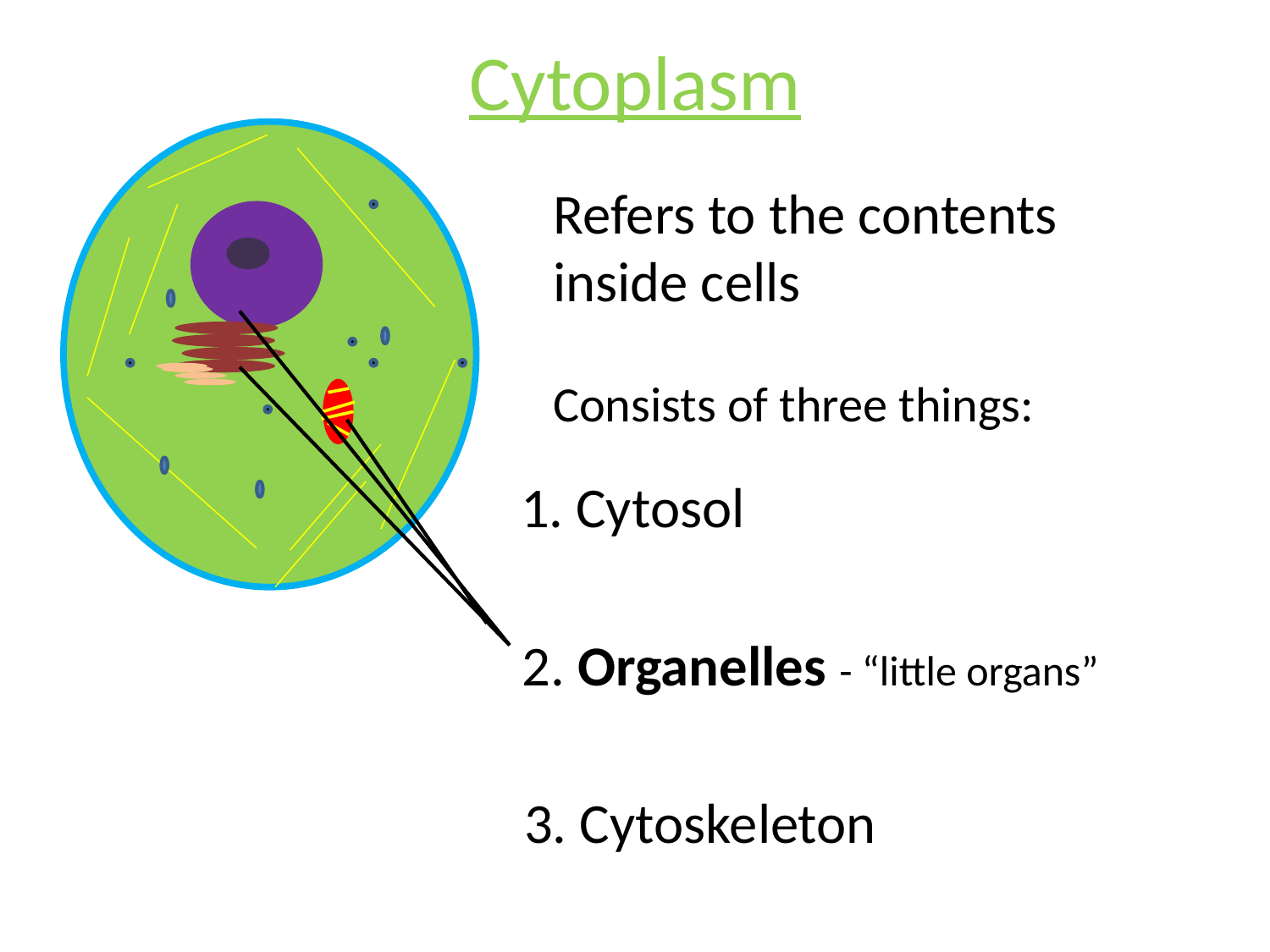

# Cytoplasm

Refers to the contents
inside cells

Consists of three things:

1. Cytosol

2. Organelles - “little organs”
3. Cytoskeleton